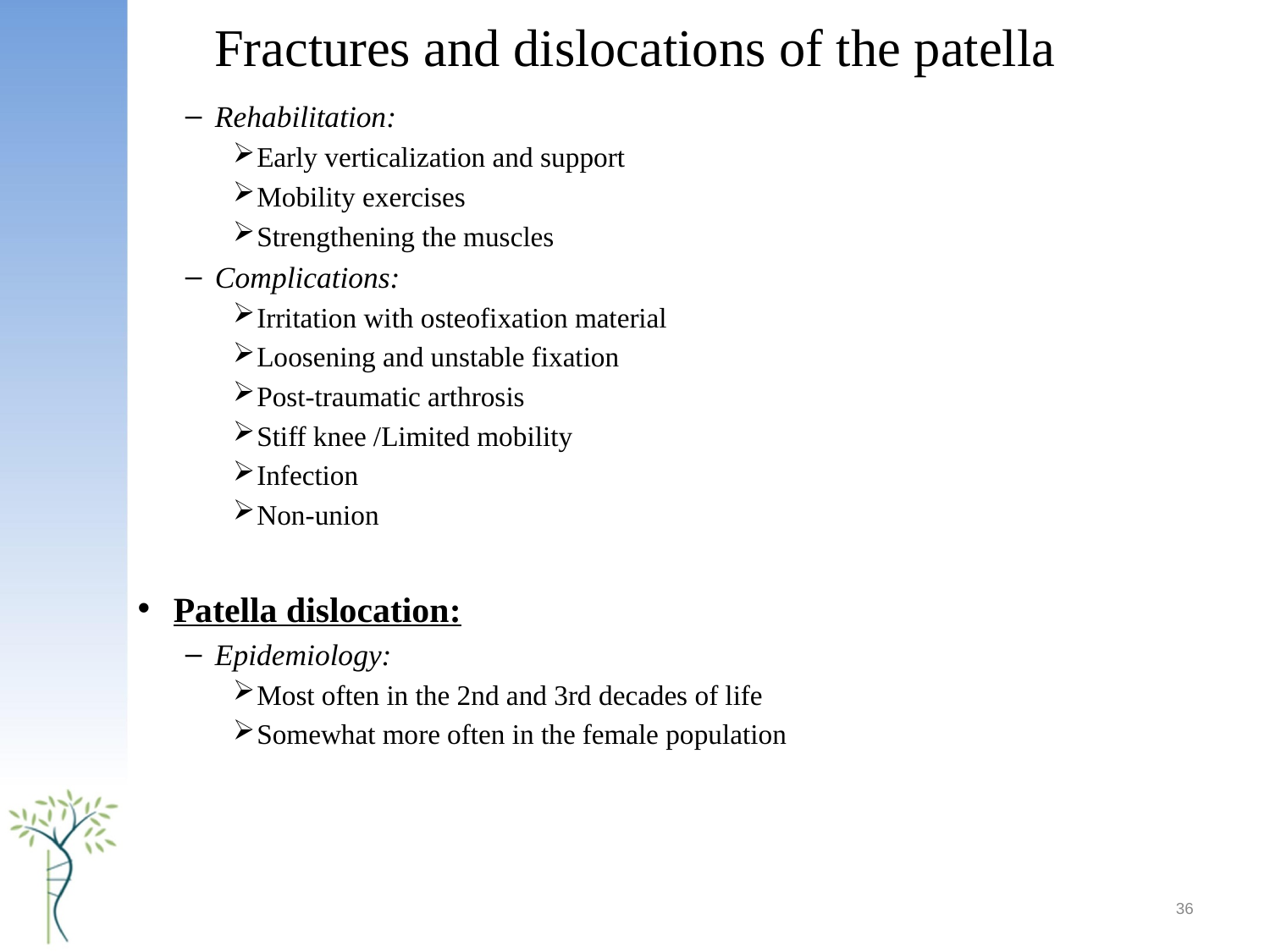

# Fractures and dislocations of the patella
Rehabilitation:
Early verticalization and support
Mobility exercises
Strengthening the muscles
Complications:
Irritation with osteofixation material
Loosening and unstable fixation
Post-traumatic arthrosis
Stiff knee /Limited mobility
Infection
Non-union

Patella dislocation:
Epidemiology:
Most often in the 2nd and 3rd decades of life
Somewhat more often in the female population
36